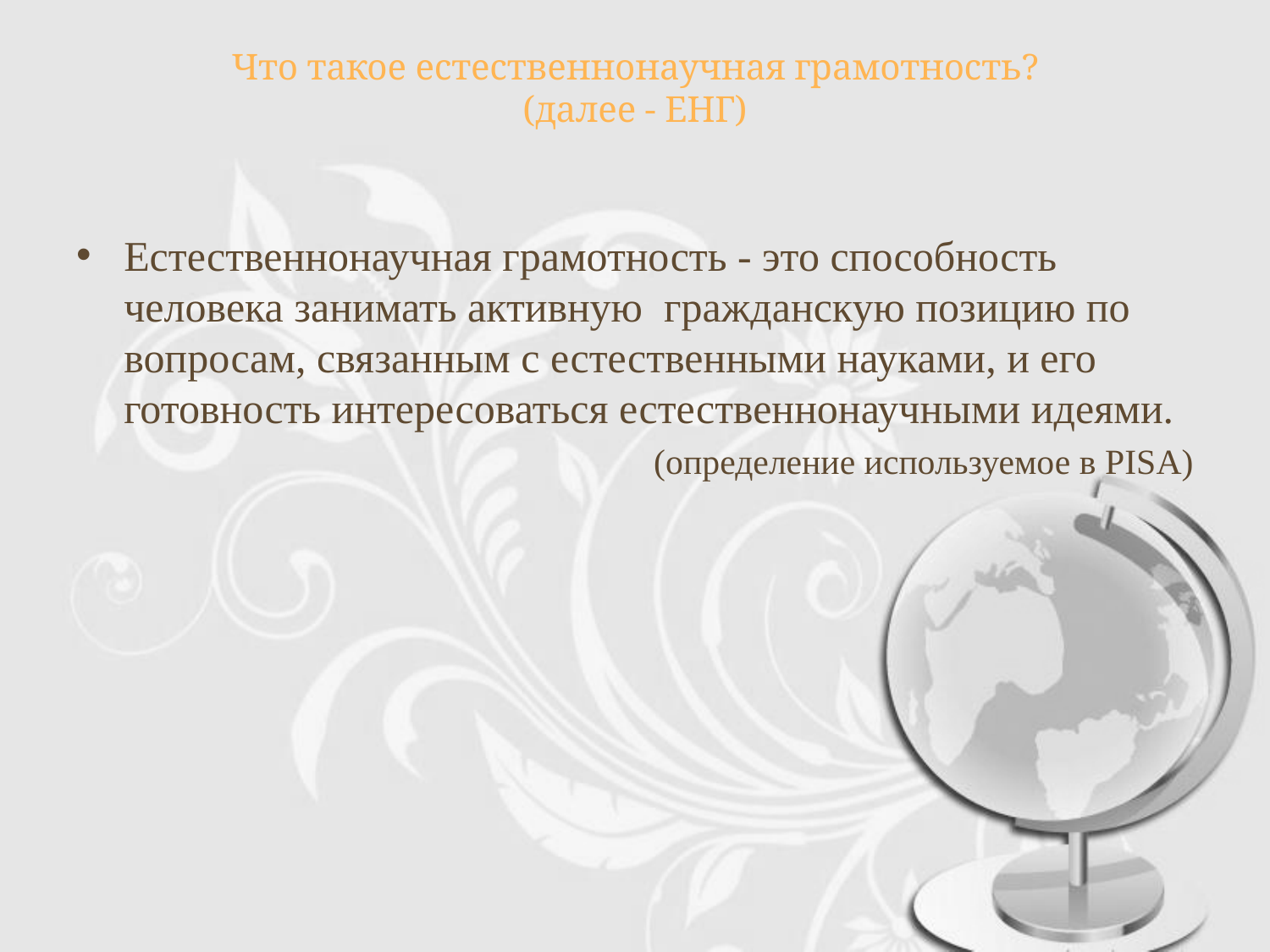

# Что такое естественнонаучная грамотность? (далее - ЕНГ)
Естественнонаучная грамотность - это способность человека занимать активную  гражданскую позицию по  вопросам, связанным с естественными науками, и его готовность интересоваться естественнонаучными идеями.
(определение используемое в PISA)